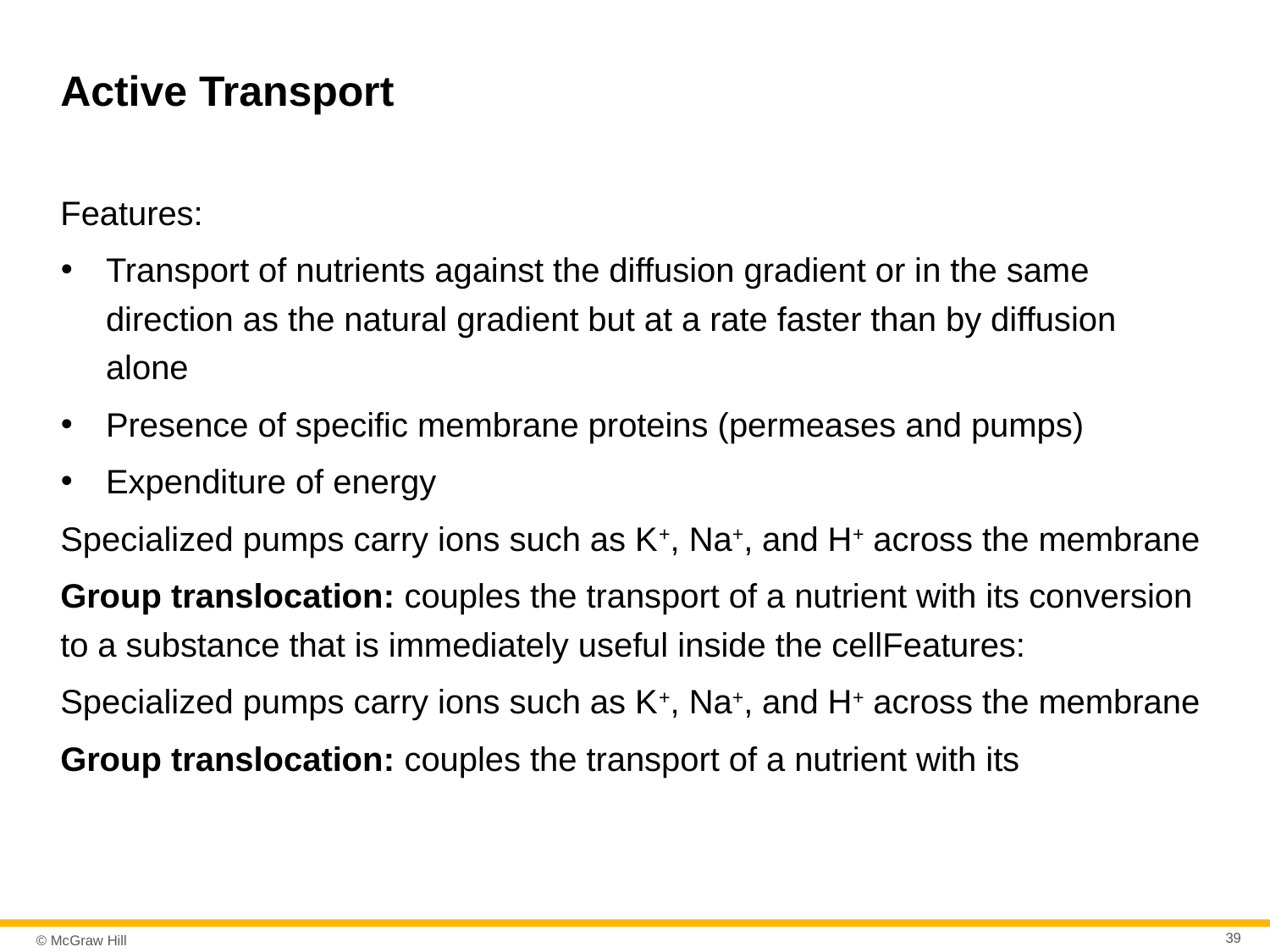

# Active Transport
Features:
Transport of nutrients against the diffusion gradient or in the same direction as the natural gradient but at a rate faster than by diffusion alone
Presence of specific membrane proteins (permeases and pumps)
Expenditure of energy
Specialized pumps carry ions such as K+, Na+, and H+ across the membrane
Group translocation: couples the transport of a nutrient with its conversion to a substance that is immediately useful inside the cellFeatures:
Specialized pumps carry ions such as K+, Na+, and H+ across the membrane
Group translocation: couples the transport of a nutrient with its